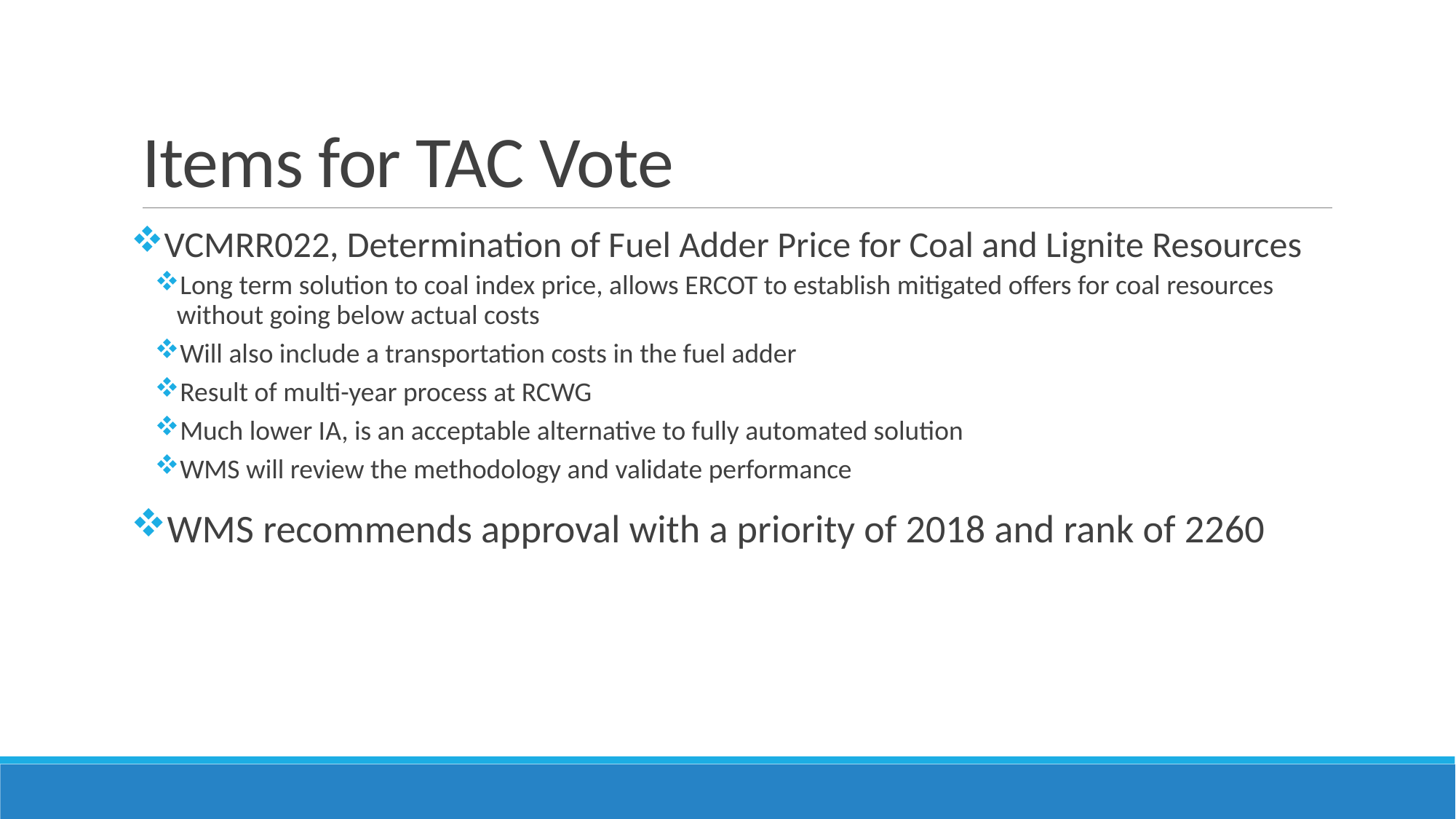

# Items for TAC Vote
VCMRR022, Determination of Fuel Adder Price for Coal and Lignite Resources
Long term solution to coal index price, allows ERCOT to establish mitigated offers for coal resources without going below actual costs
Will also include a transportation costs in the fuel adder
Result of multi-year process at RCWG
Much lower IA, is an acceptable alternative to fully automated solution
WMS will review the methodology and validate performance
WMS recommends approval with a priority of 2018 and rank of 2260